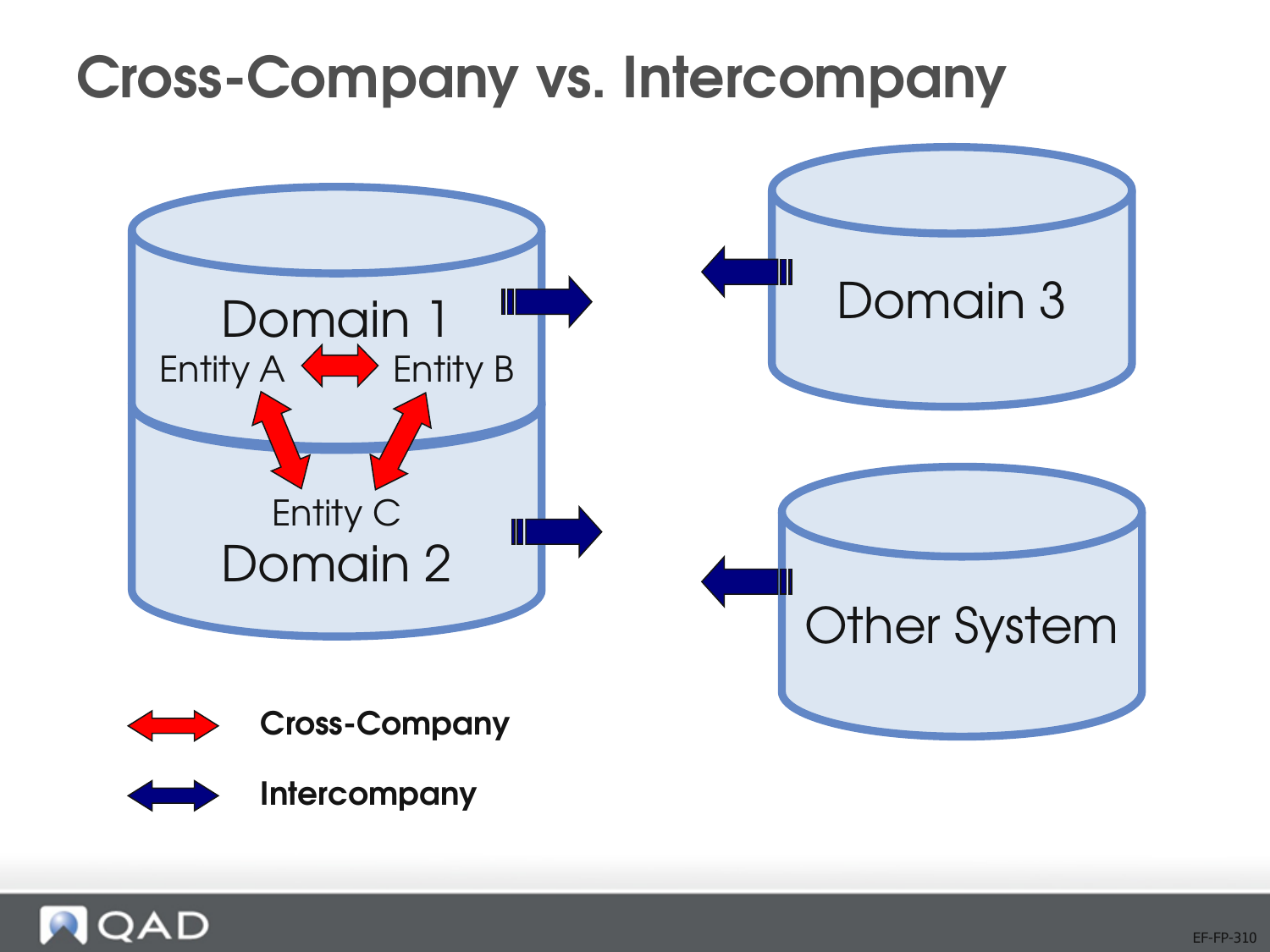

# Cross-Company vs. Intercompany
Domain 3
Domain 1
Entity A           Entity B

Entity C
Domain 2

Other System

Cross-Company

Intercompany
EF-FP-310